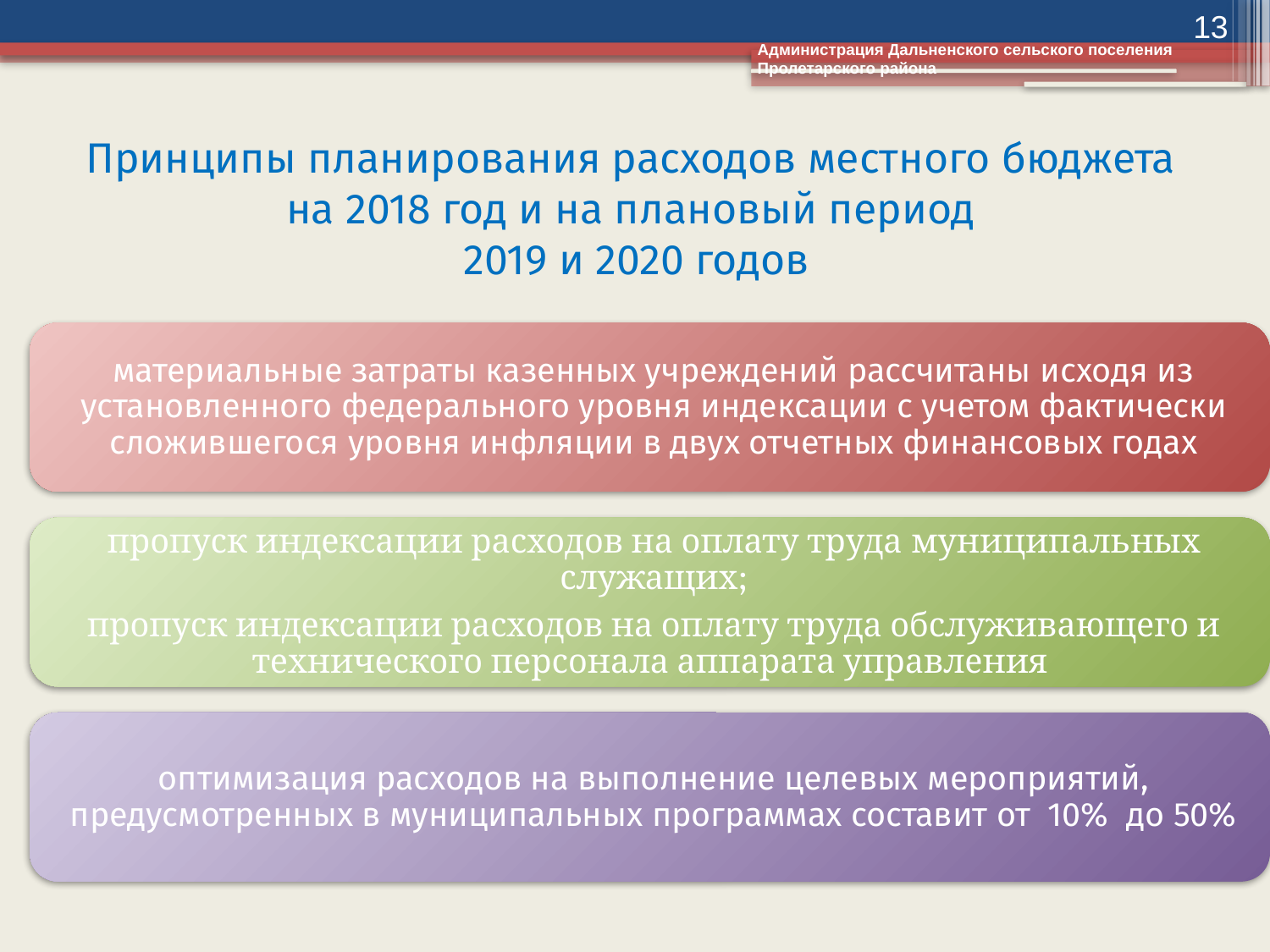

13
Администрация Дальненского сельского поселения Пролетарского района
# Принципы планирования расходов местного бюджета на 2018 год и на плановый период 2019 и 2020 годов
материальные затраты казенных учреждений рассчитаны исходя из установленного федерального уровня индексации с учетом фактически сложившегося уровня инфляции в двух отчетных финансовых годах
пропуск индексации расходов на оплату труда муниципальных служащих;
пропуск индексации расходов на оплату труда обслуживающего и технического персонала аппарата управления
оптимизация расходов на выполнение целевых мероприятий, предусмотренных в муниципальных программах составит от  10%  до 50%